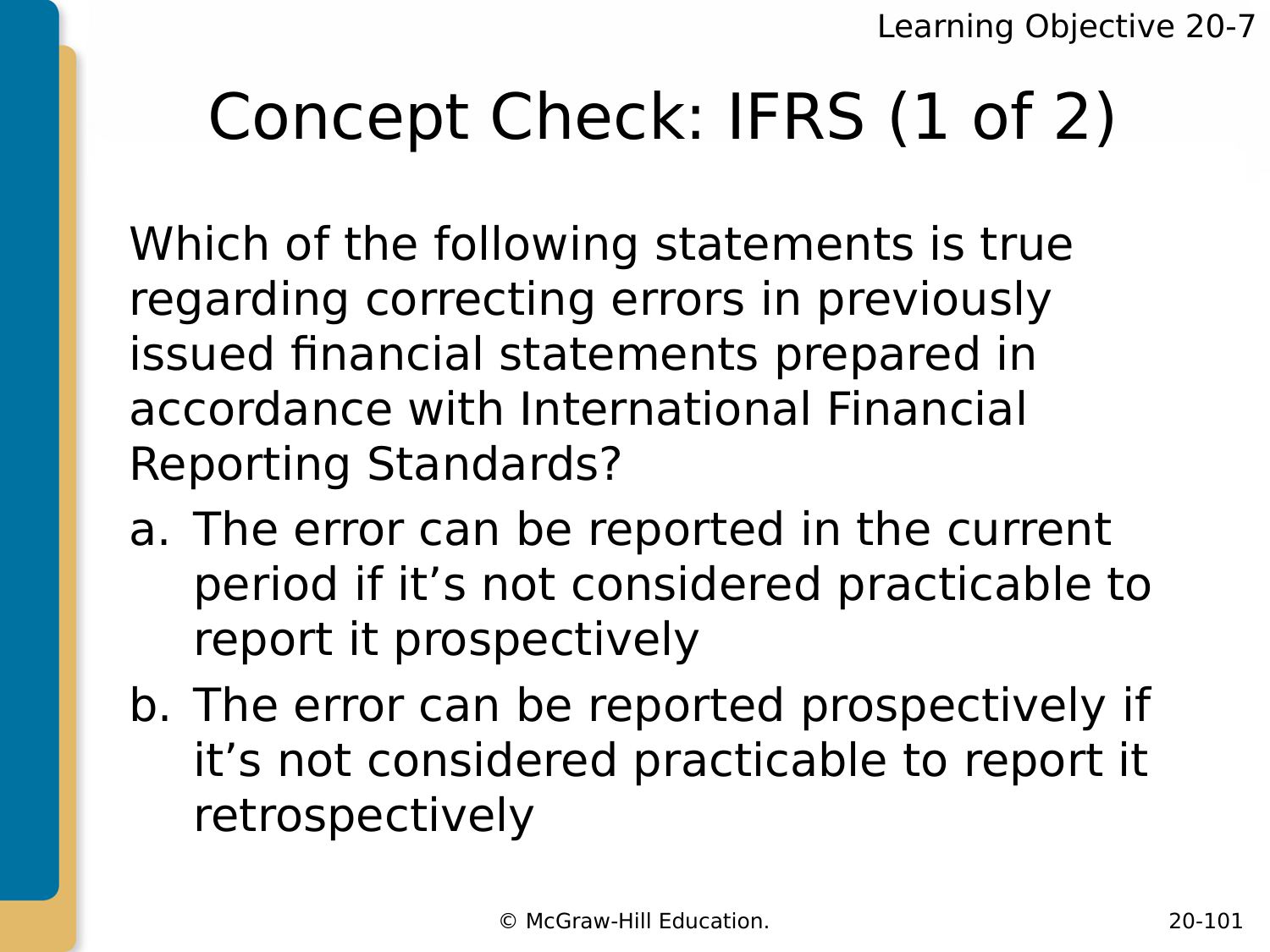

Learning Objective 20-7
# Concept Check: IFRS (1 of 2)
Which of the following statements is true regarding correcting errors in previously issued financial statements prepared in accordance with International Financial Reporting Standards?
The error can be reported in the current period if it’s not considered practicable to report it prospectively
The error can be reported prospectively if it’s not considered practicable to report it retrospectively